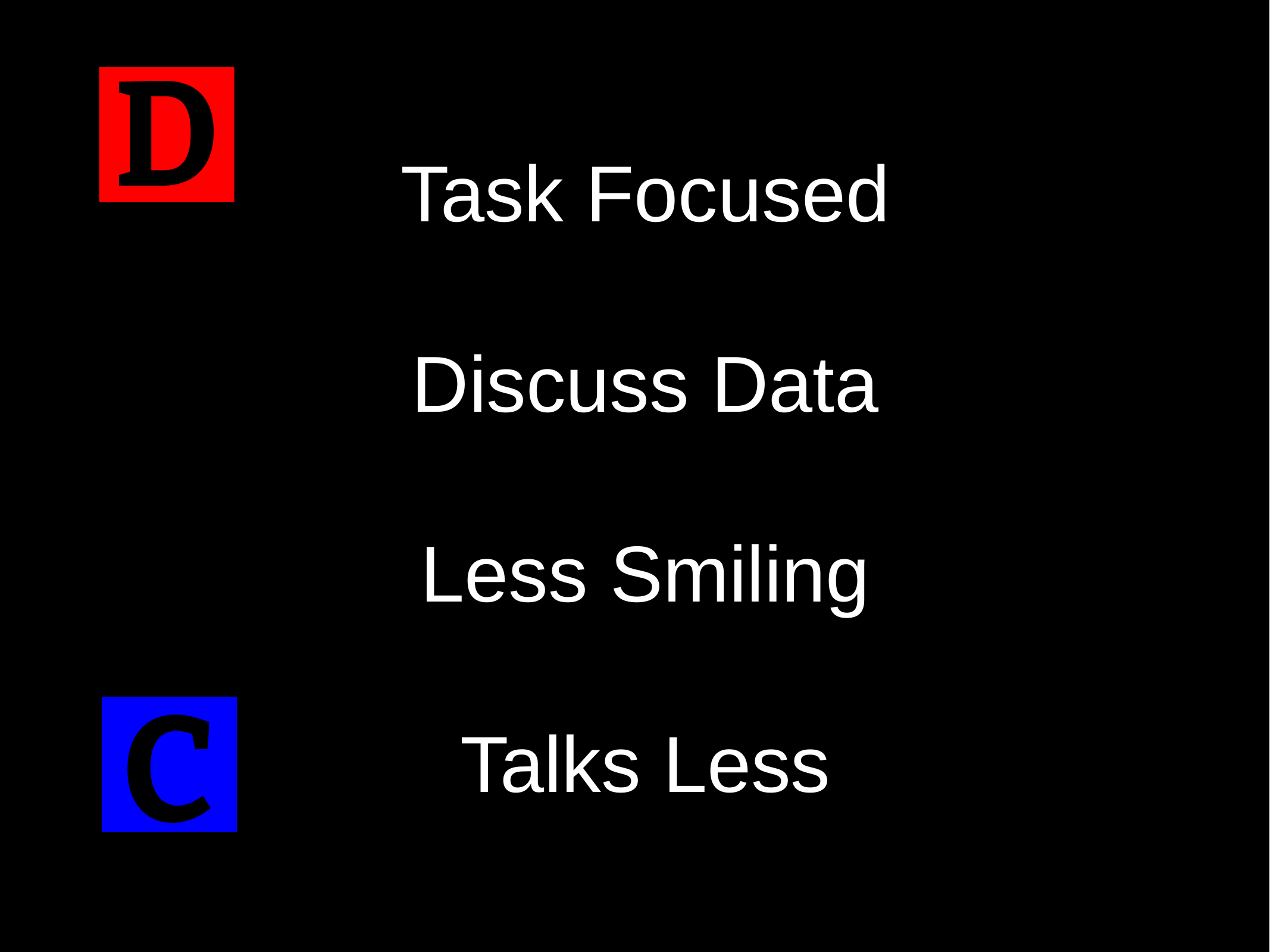

D
D
Task Focused

Discuss Data

Less Smiling

Talks Less
C